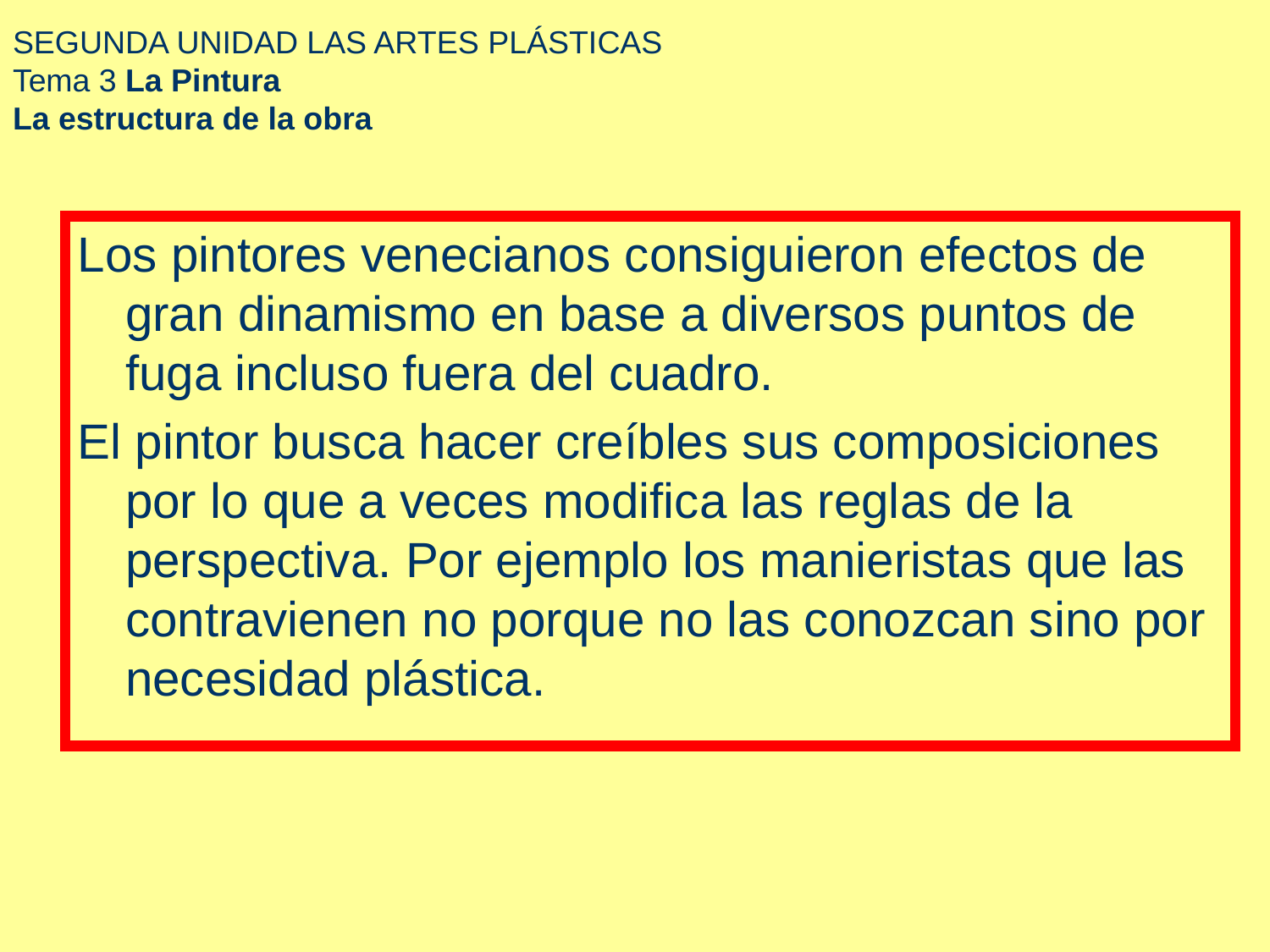

# SEGUNDA UNIDAD LAS ARTES PLÁSTICAS Tema 3 La Pintura La estructura de la obra
Los pintores venecianos consiguieron efectos de gran dinamismo en base a diversos puntos de fuga incluso fuera del cuadro.
El pintor busca hacer creíbles sus composiciones por lo que a veces modifica las reglas de la perspectiva. Por ejemplo los manieristas que las contravienen no porque no las conozcan sino por necesidad plástica.